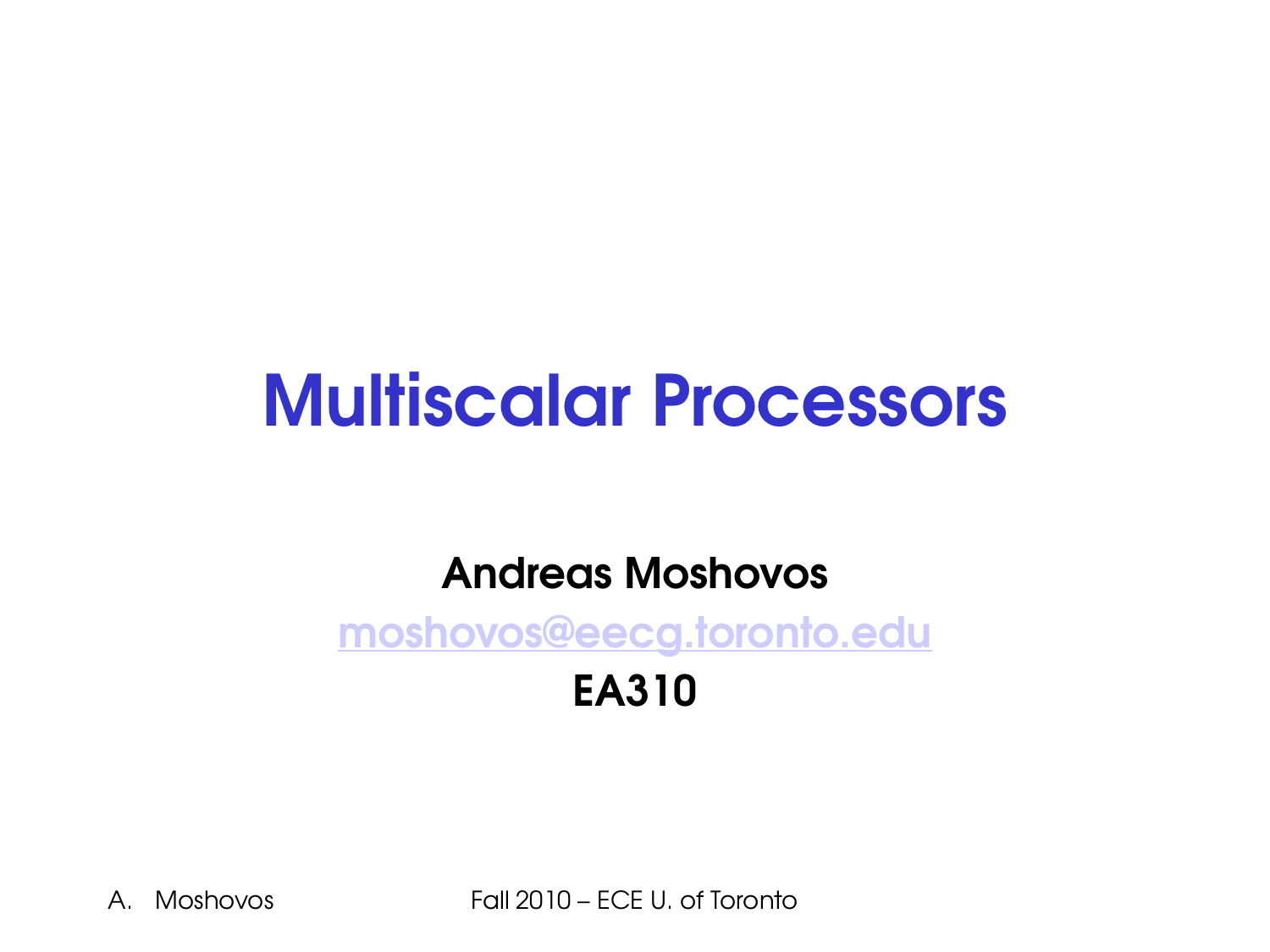

# Multiscalar Processors
Andreas Moshovos
moshovos@eecg.toronto.edu
EA310

Moshovos
Fall 2010 – ECE U. of Toronto